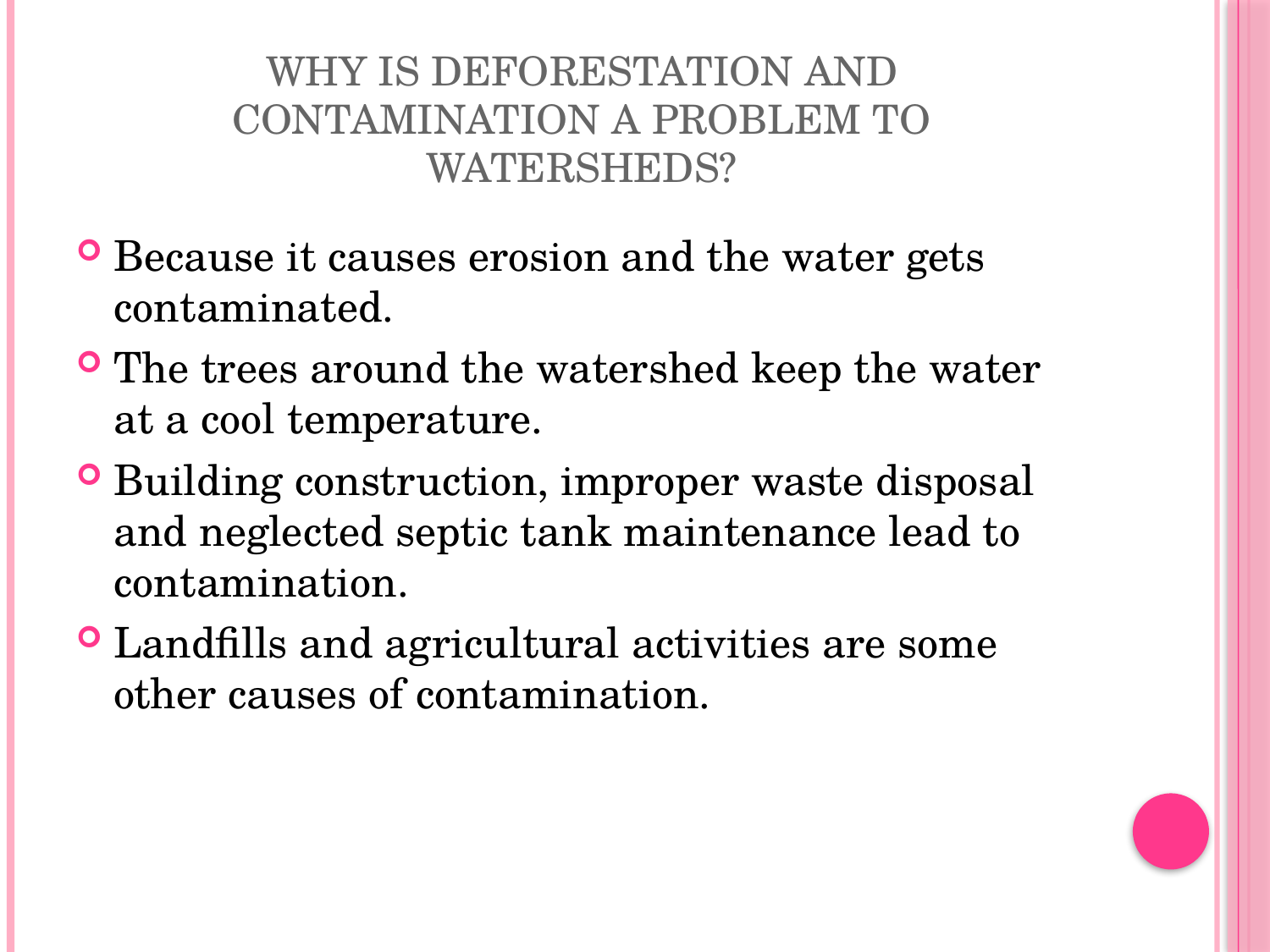

# Why is deforestation and contamination a problem to watersheds?
Because it causes erosion and the water gets contaminated.
The trees around the watershed keep the water at a cool temperature.
Building construction, improper waste disposal and neglected septic tank maintenance lead to contamination.
Landfills and agricultural activities are some other causes of contamination.